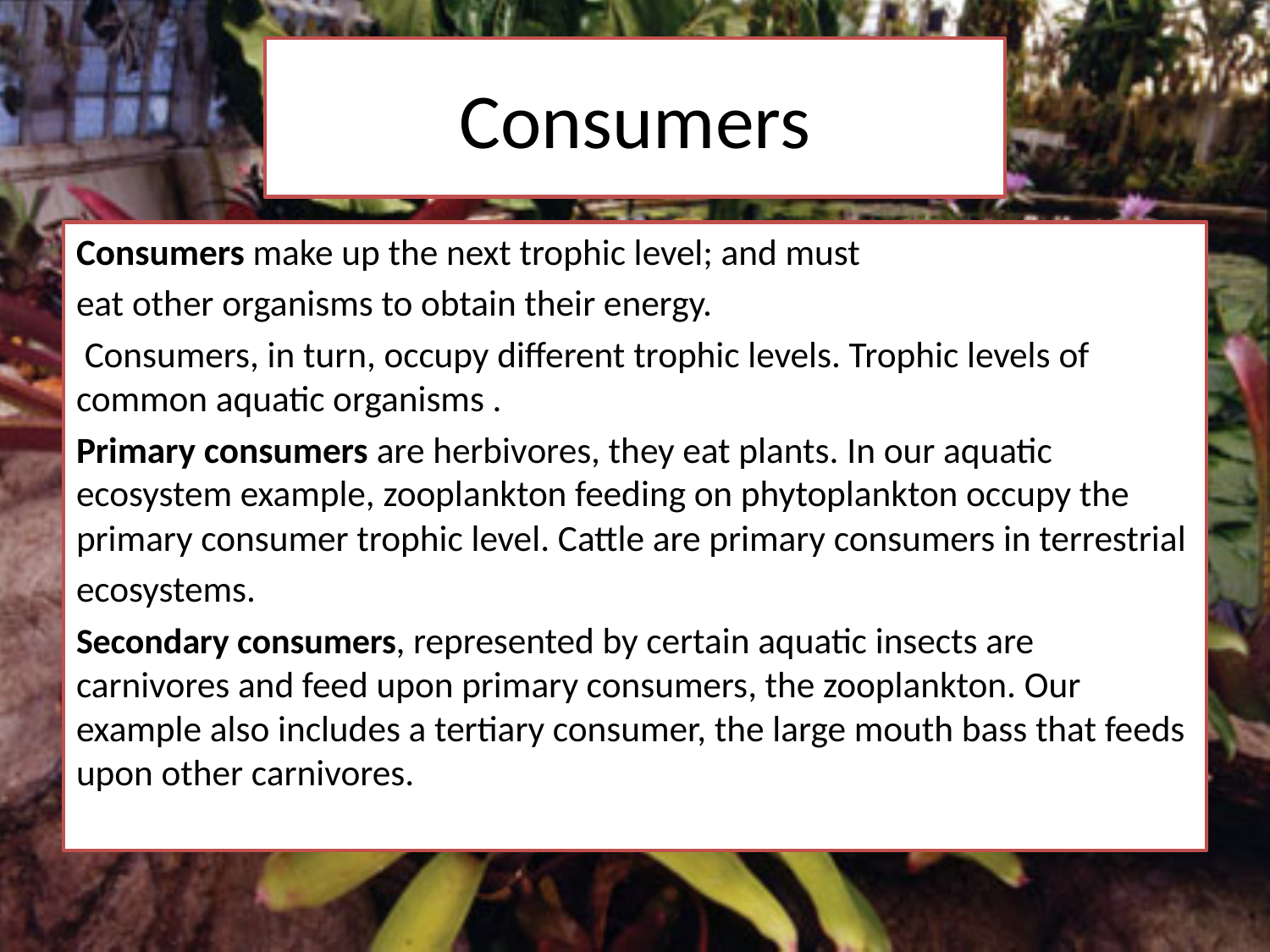

# Consumers
Consumers make up the next trophic level; and must
eat other organisms to obtain their energy.
 Consumers, in turn, occupy different trophic levels. Trophic levels of common aquatic organisms .
Primary consumers are herbivores, they eat plants. In our aquatic ecosystem example, zooplankton feeding on phytoplankton occupy the primary consumer trophic level. Cattle are primary consumers in terrestrial
ecosystems.
Secondary consumers, represented by certain aquatic insects are carnivores and feed upon primary consumers, the zooplankton. Our example also includes a tertiary consumer, the large mouth bass that feeds upon other carnivores.